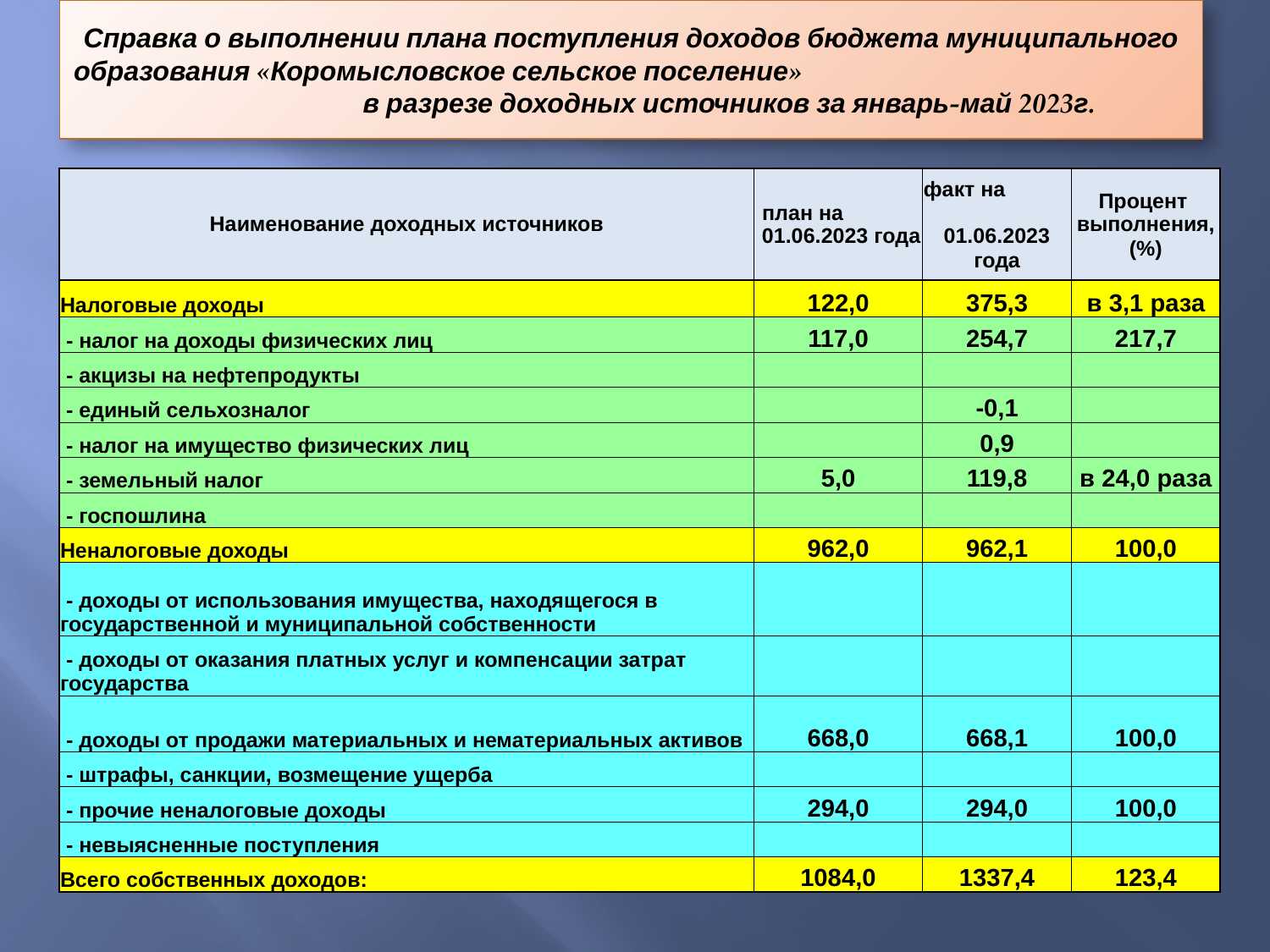

# Справка о выполнении плана поступления доходов бюджета муниципального образования «Коромысловское сельское поселение»                                                                                       в разрезе доходных источников за январь-май 2023г.
| Наименование доходных источников | план на 01.06.2023 года | факт на 01.06.2023 года | Процент выполнения, (%) |
| --- | --- | --- | --- |
| Налоговые доходы | 122,0 | 375,3 | в 3,1 раза |
| - налог на доходы физических лиц | 117,0 | 254,7 | 217,7 |
| - акцизы на нефтепродукты |  |  |  |
| - единый сельхозналог |  | -0,1 |  |
| - налог на имущество физических лиц |  | 0,9 |  |
| - земельный налог | 5,0 | 119,8 | в 24,0 раза |
| - госпошлина |  |  |  |
| Неналоговые доходы | 962,0 | 962,1 | 100,0 |
| - доходы от использования имущества, находящегося в государственной и муниципальной собственности |  |  |  |
| - доходы от оказания платных услуг и компенсации затрат государства |  |  |  |
| - доходы от продажи материальных и нематериальных активов | 668,0 | 668,1 | 100,0 |
| - штрафы, санкции, возмещение ущерба |  |  |  |
| - прочие неналоговые доходы | 294,0 | 294,0 | 100,0 |
| - невыясненные поступления |  |  |  |
| Всего собственных доходов: | 1084,0 | 1337,4 | 123,4 |